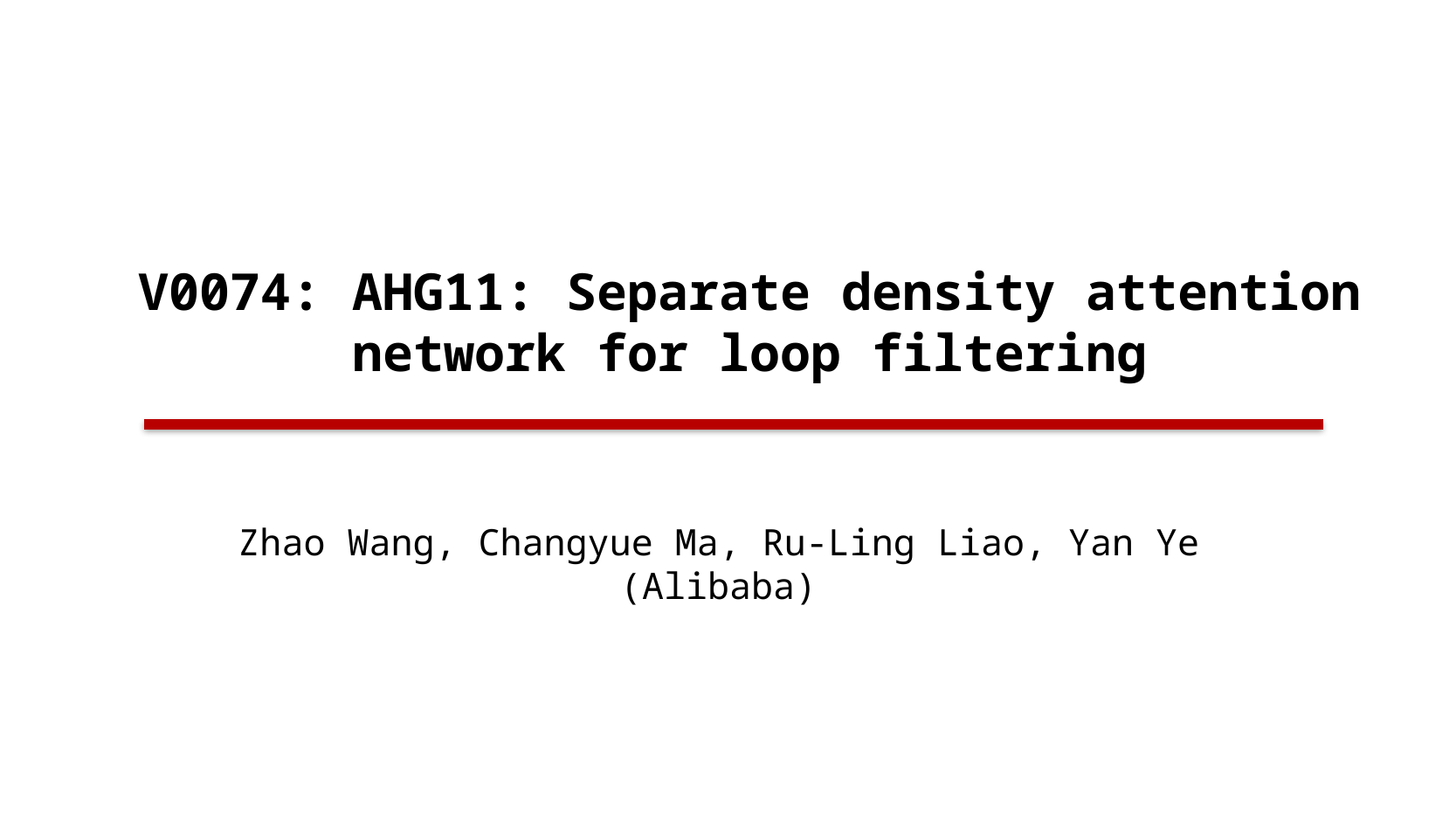

# V0074: AHG11: Separate density attention network for loop filtering
Zhao Wang, Changyue Ma, Ru-Ling Liao, Yan Ye (Alibaba)